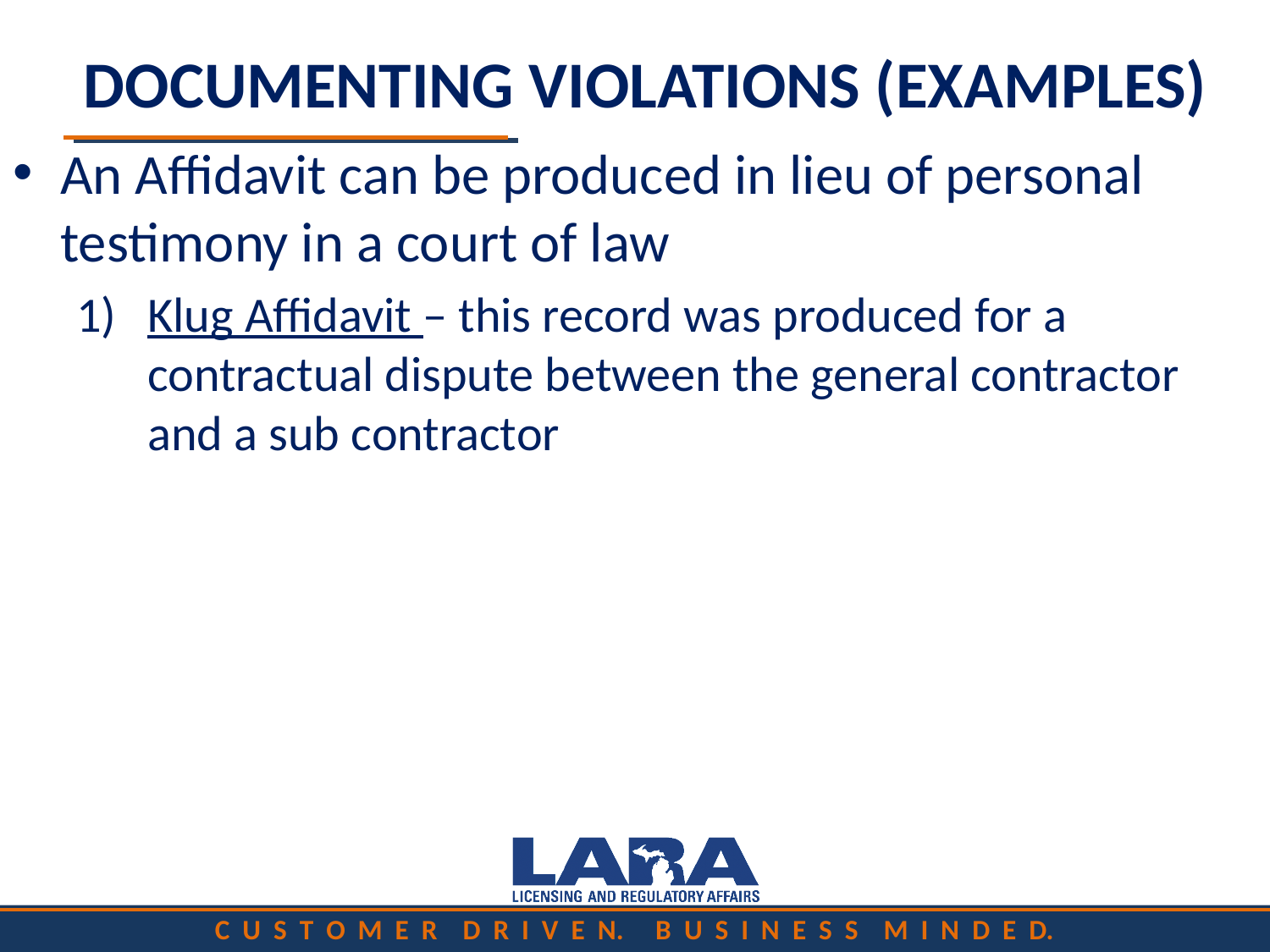

# DOCUMENTING VIOLATIONS (EXAMPLES)
An Affidavit can be produced in lieu of personal testimony in a court of law
Klug Affidavit – this record was produced for a contractual dispute between the general contractor and a sub contractor